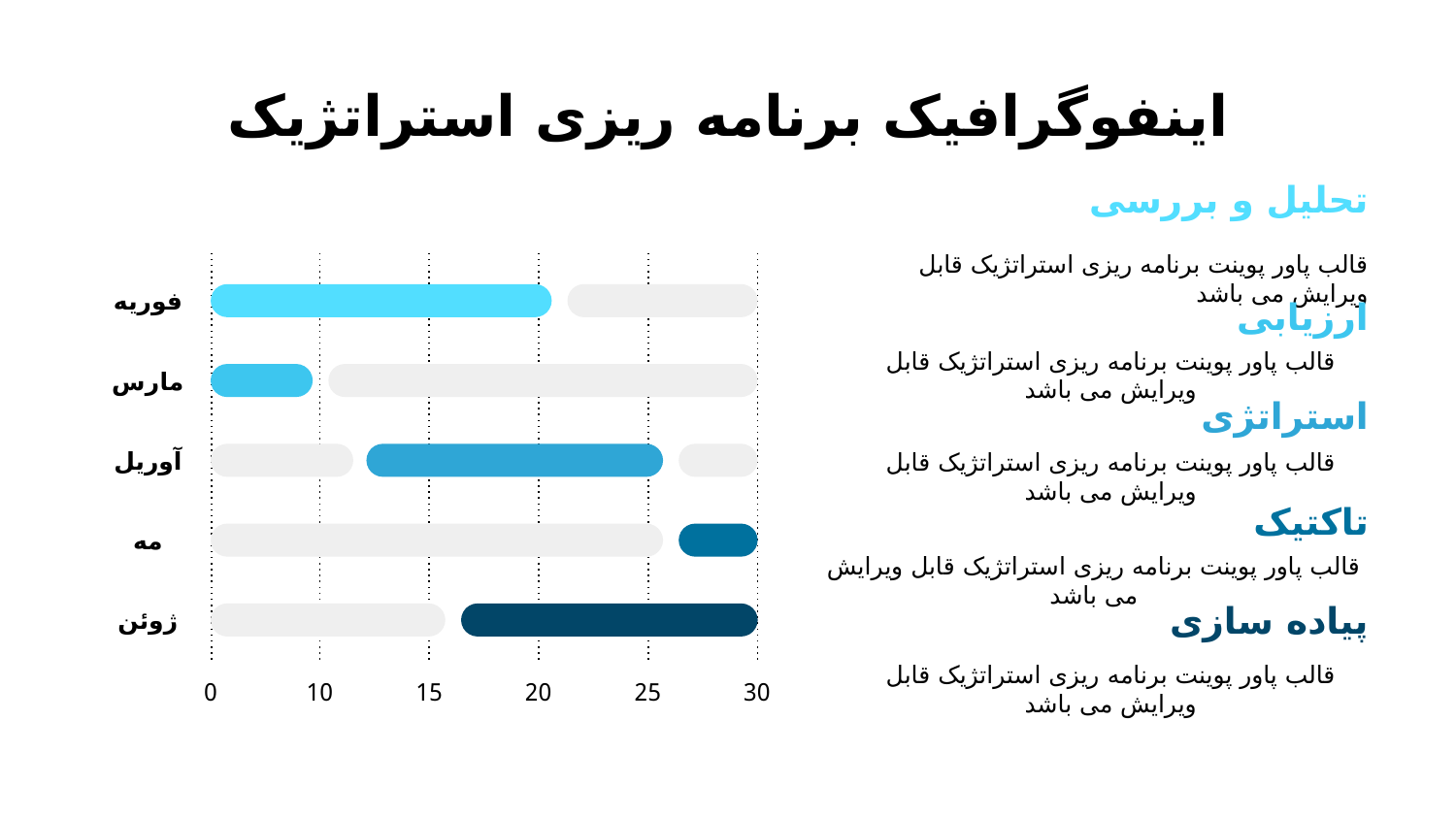

# اینفوگرافیک برنامه ریزی استراتژیک
تحلیل و بررسی
قالب پاور پوینت برنامه ریزی استراتژیک قابل ویرایش می باشد
0
10
15
20
25
30

فوریه

مارس

آوریل

مه

ژوئن
ارزیابی
قالب پاور پوینت برنامه ریزی استراتژیک قابل ویرایش می باشد
استراتژی
قالب پاور پوینت برنامه ریزی استراتژیک قابل ویرایش می باشد
تاکتیک
قالب پاور پوینت برنامه ریزی استراتژیک قابل ویرایش می باشد
پیاده سازی
قالب پاور پوینت برنامه ریزی استراتژیک قابل ویرایش می باشد